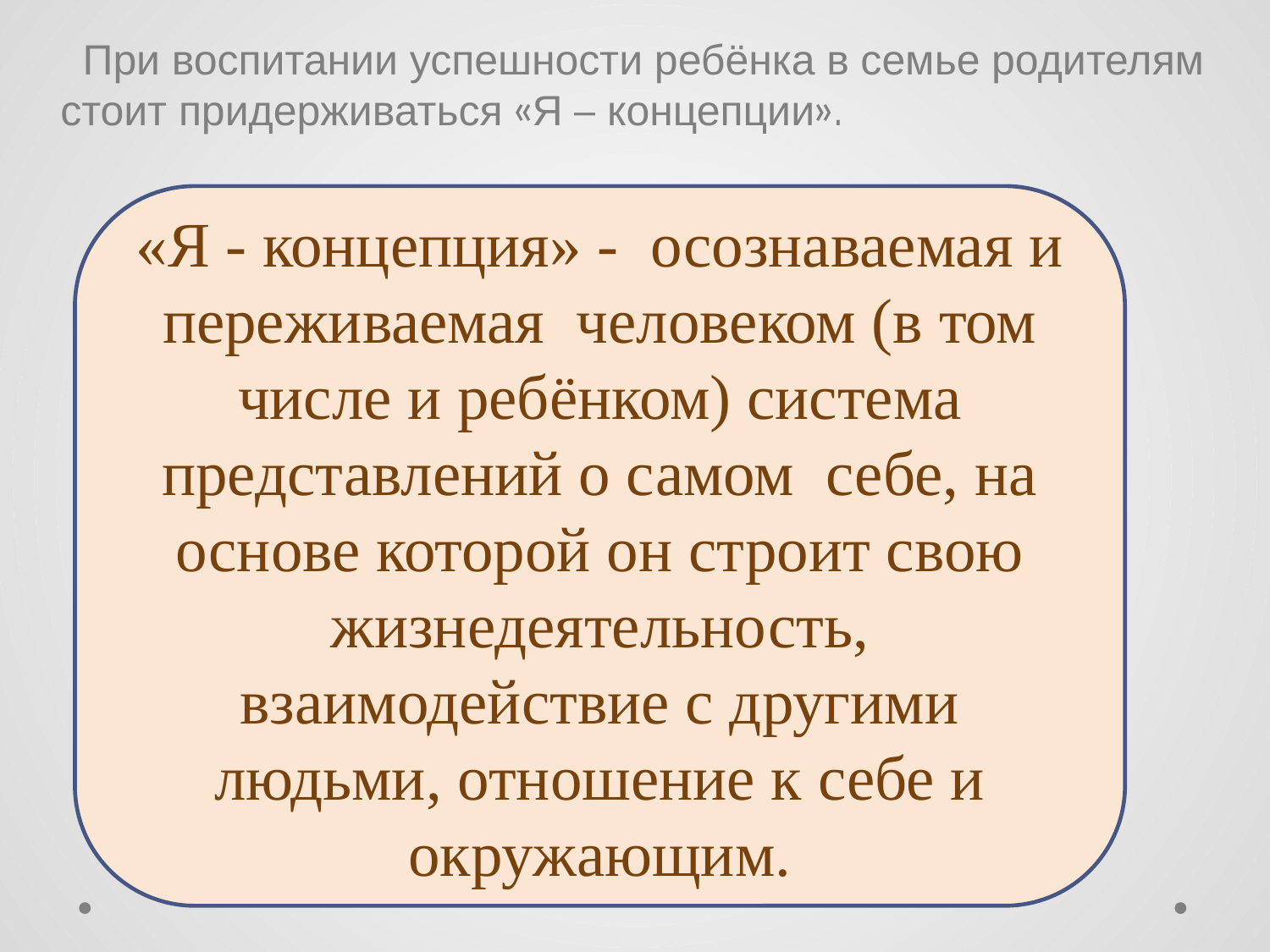

При воспитании успешности ребёнка в семье родителям стоит придерживаться «Я – концепции».
«Я - концепция» -  осознаваемая и переживаемая  человеком (в том числе и ребёнком) система представлений о самом  себе, на основе которой он строит свою жизнедеятельность, взаимодействие с другими людьми, отношение к себе и окружающим.